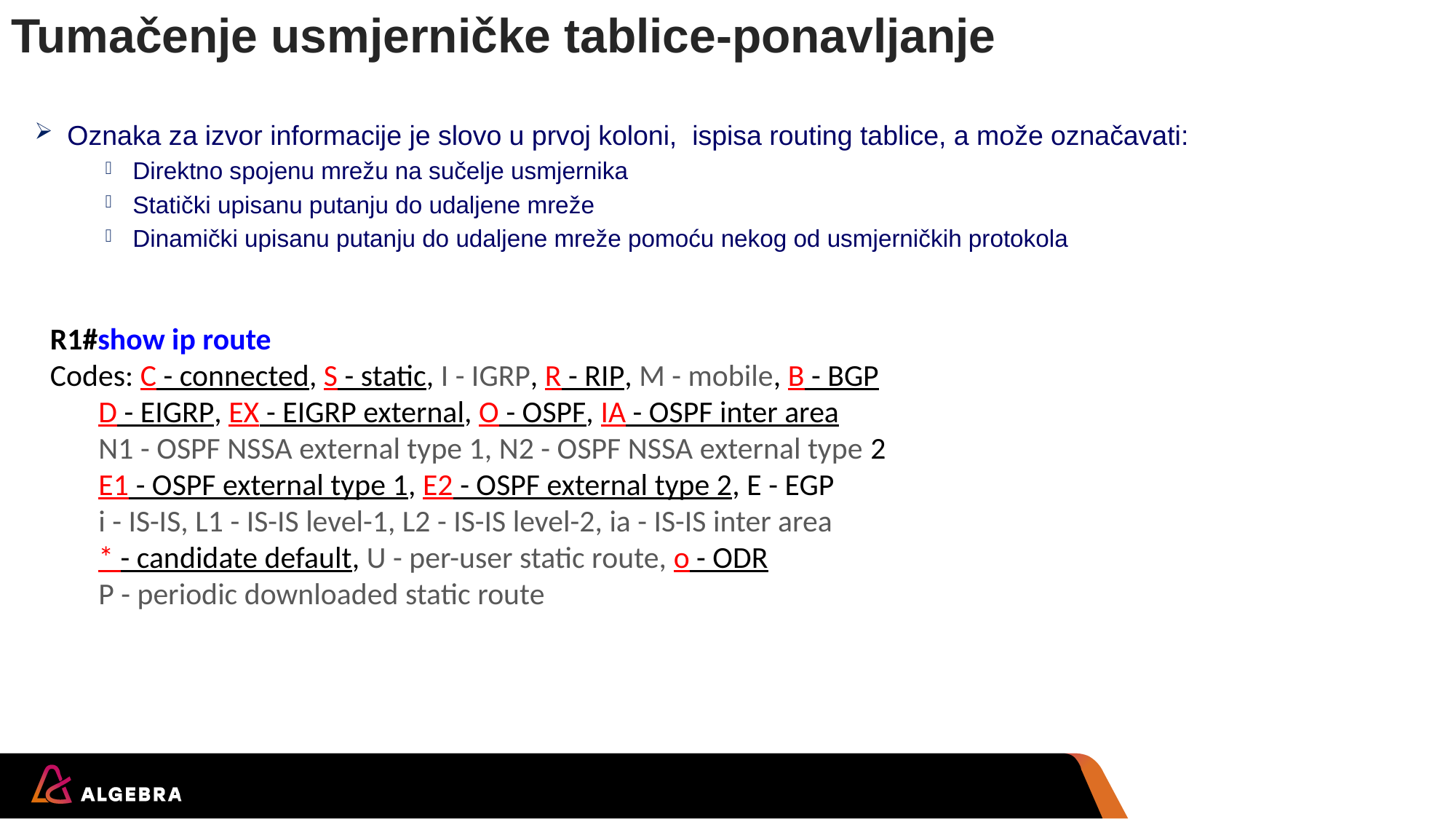

# Tumačenje usmjerničke tablice-ponavljanje
Oznaka za izvor informacije je slovo u prvoj koloni,  ispisa routing tablice, a može označavati:
Direktno spojenu mrežu na sučelje usmjernika
Statički upisanu putanju do udaljene mreže
Dinamički upisanu putanju do udaljene mreže pomoću nekog od usmjerničkih protokola

R1#show ip route
Codes: C - connected, S - static, I - IGRP, R - RIP, M - mobile, B - BGP
       D - EIGRP, EX - EIGRP external, O - OSPF, IA - OSPF inter area
       N1 - OSPF NSSA external type 1, N2 - OSPF NSSA external type 2
       E1 - OSPF external type 1, E2 - OSPF external type 2, E - EGP
       i - IS-IS, L1 - IS-IS level-1, L2 - IS-IS level-2, ia - IS-IS inter area
       * - candidate default, U - per-user static route, o - ODR
       P - periodic downloaded static route